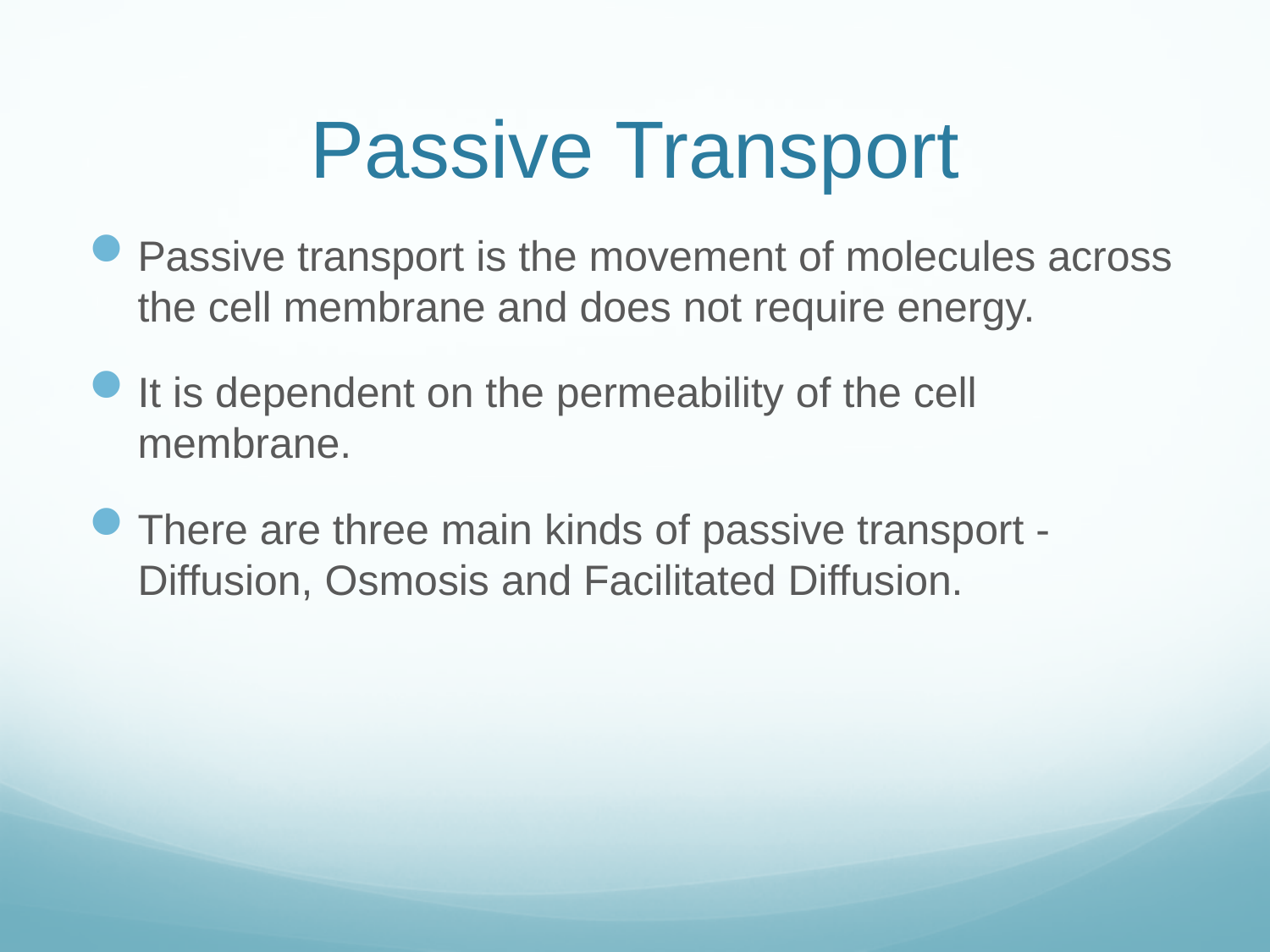

# Passive Transport
Passive transport is the movement of molecules across the cell membrane and does not require energy.
It is dependent on the permeability of the cell membrane.
There are three main kinds of passive transport - Diffusion, Osmosis and Facilitated Diffusion.